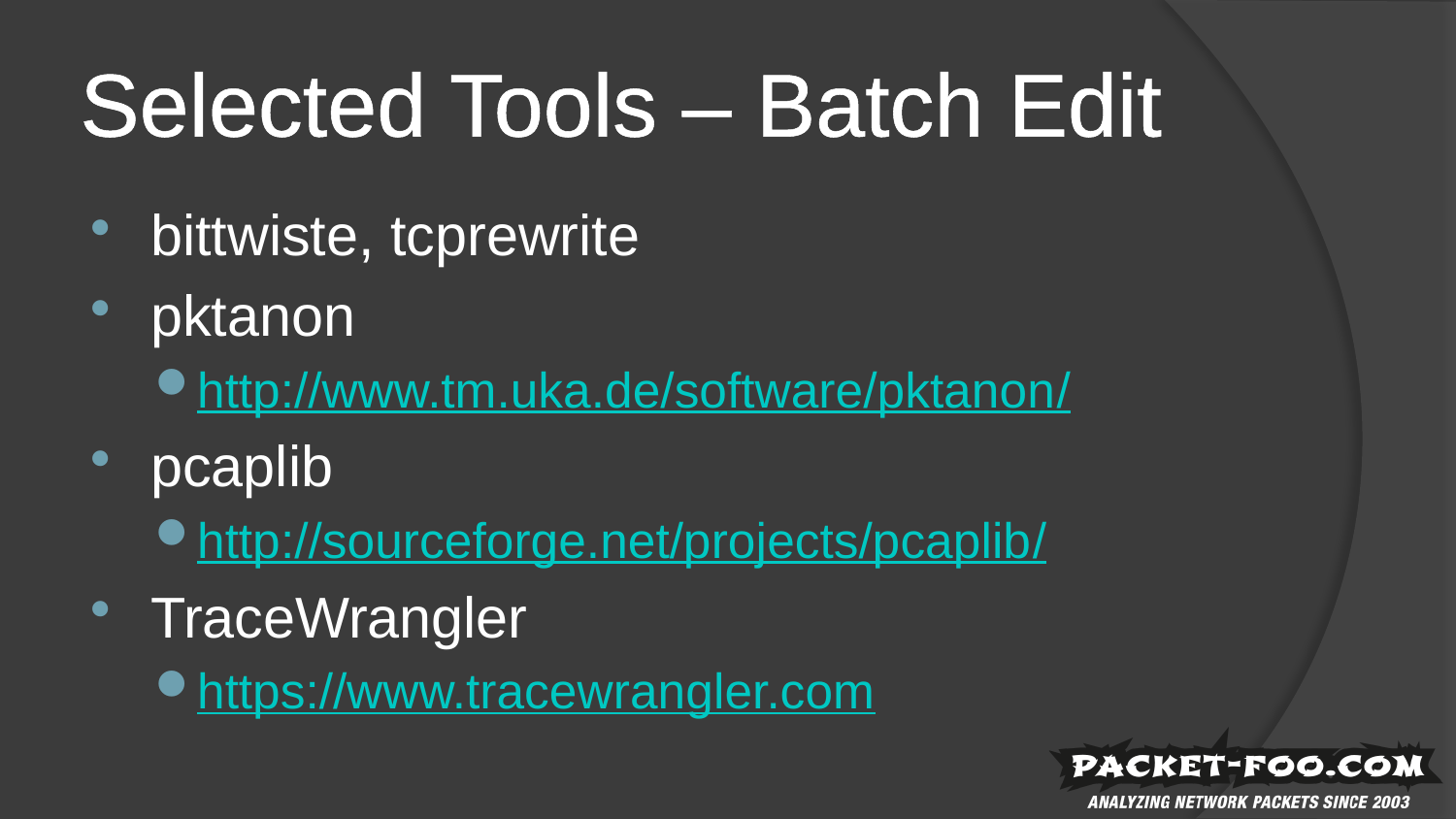

# Selected Tools – Batch Edit
bittwiste, tcprewrite
pktanon
http://www.tm.uka.de/software/pktanon/
pcaplib
http://sourceforge.net/projects/pcaplib/
TraceWrangler
https://www.tracewrangler.com